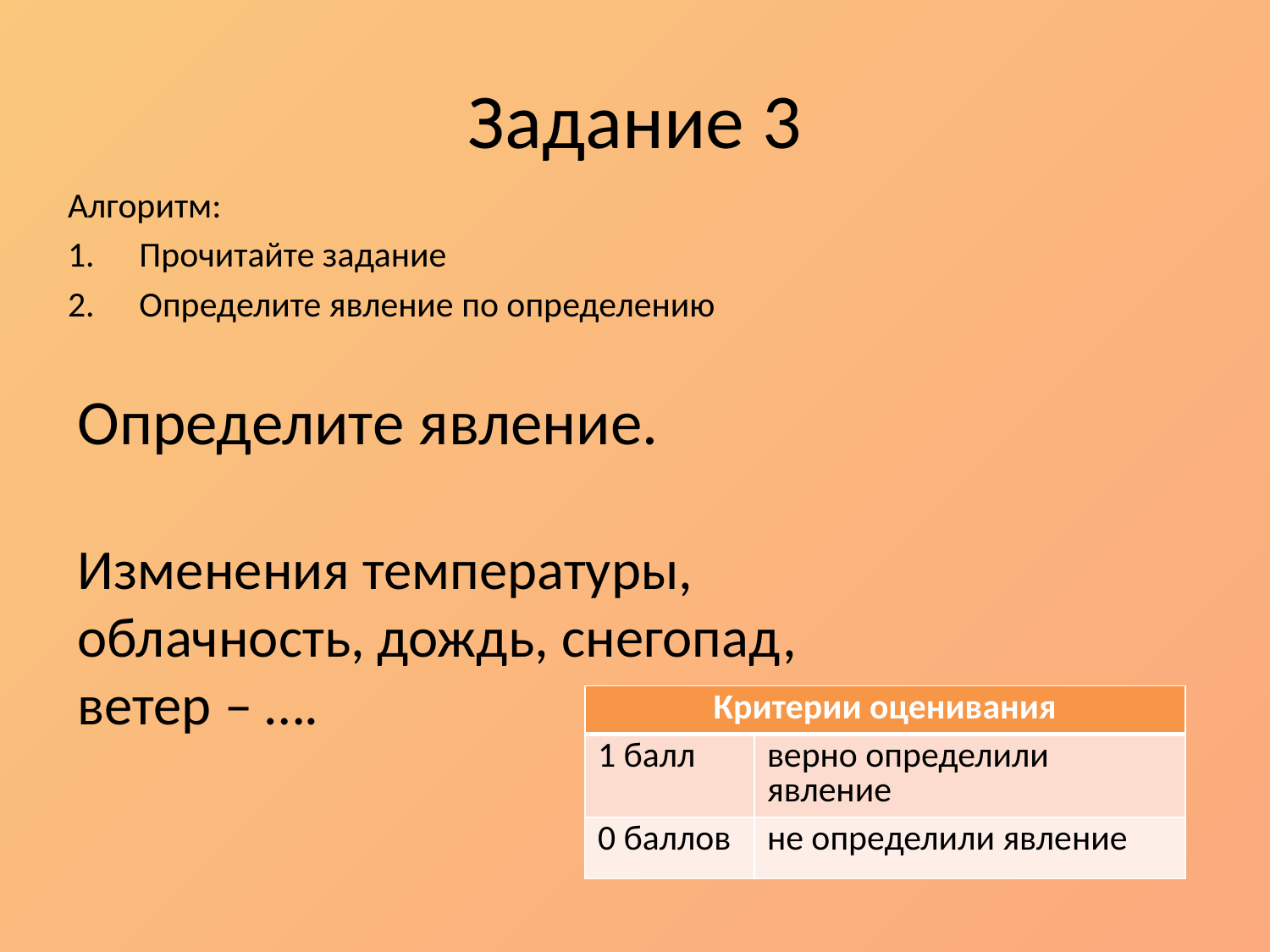

# Задание 3
Алгоритм:
Прочитайте задание
Определите явление по определению
Определите явление.

Изменения температуры, облачность, дождь, снегопад, ветер – ….
| Критерии оценивания |  |
| --- | --- |
| 1 балл | верно определили явление |
| 0 баллов | не определили явление |